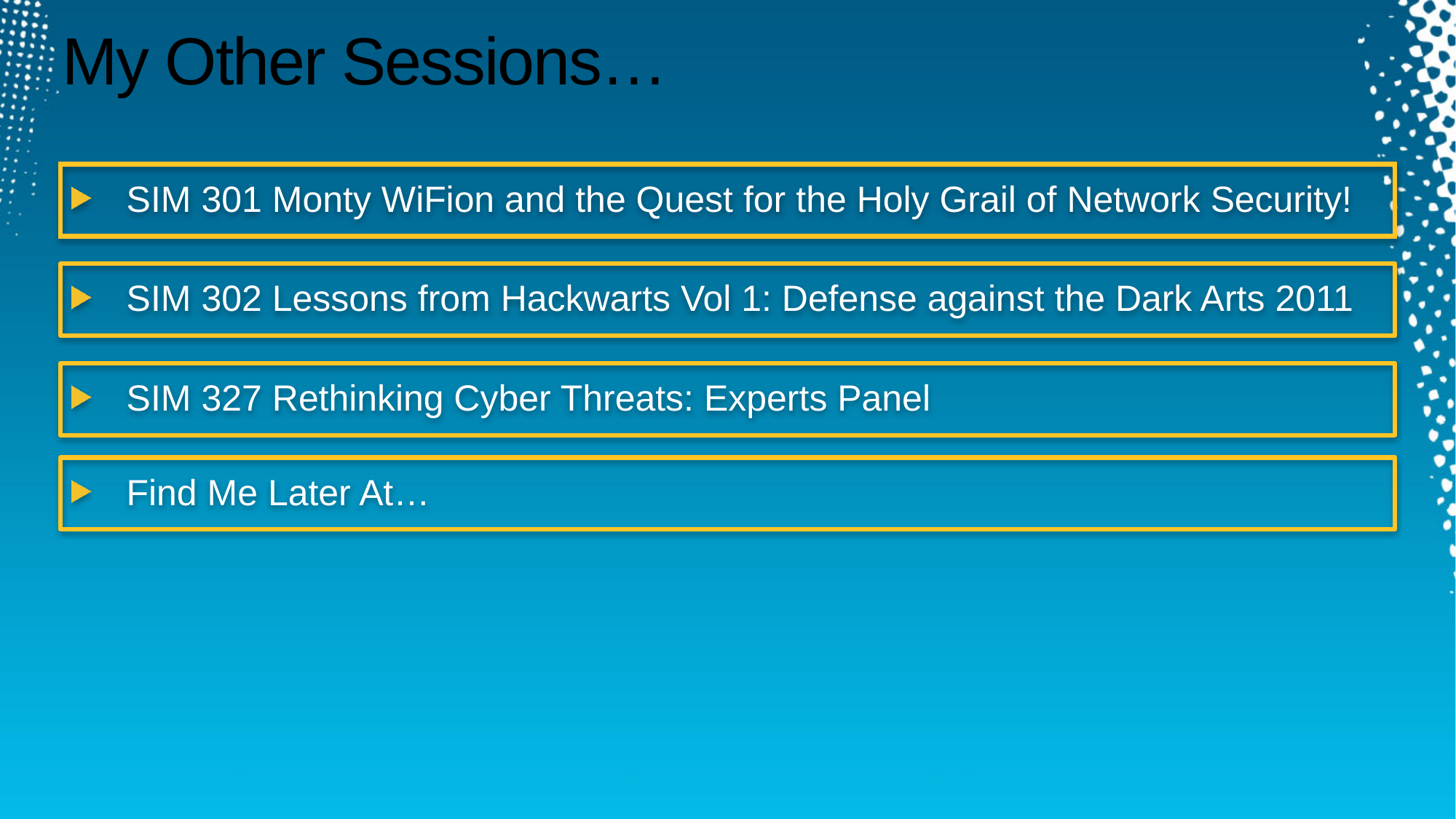

Required Slide

Speakers, please list the Breakout Sessions, Interactive Discussions, Labs, Demo Stations and Certification Exam that relate to your session. Also indicate when they can find you staffing in the TLC.

# My Other Sessions…
SIM 301 Monty WiFion and the Quest for the Holy Grail of Network Security!
SIM 302 Lessons from Hackwarts Vol 1: Defense against the Dark Arts 2011
SIM 327 Rethinking Cyber Threats: Experts Panel
Find Me Later At…